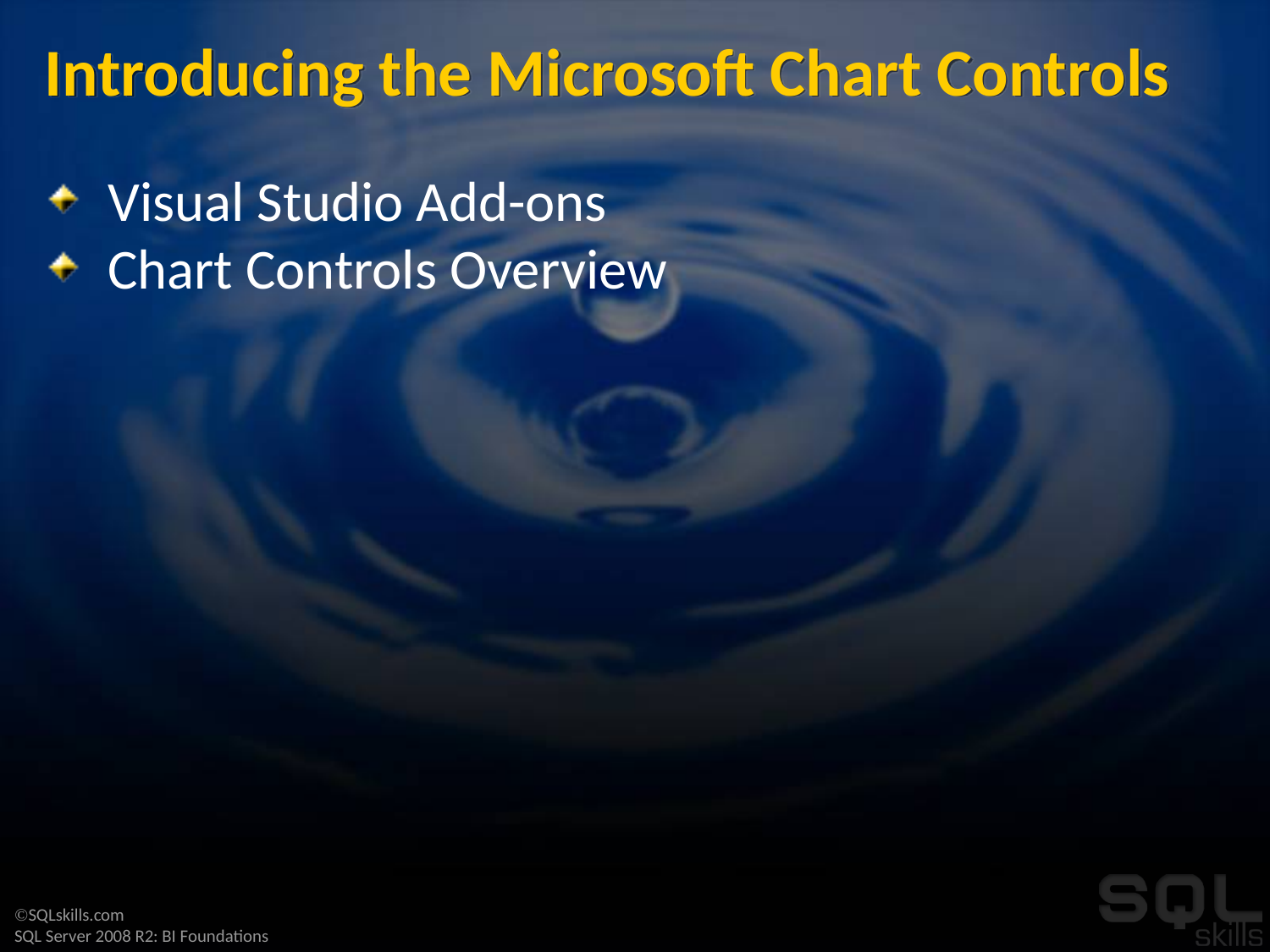

# Introducing the Microsoft Chart Controls
Visual Studio Add-ons
Chart Controls Overview